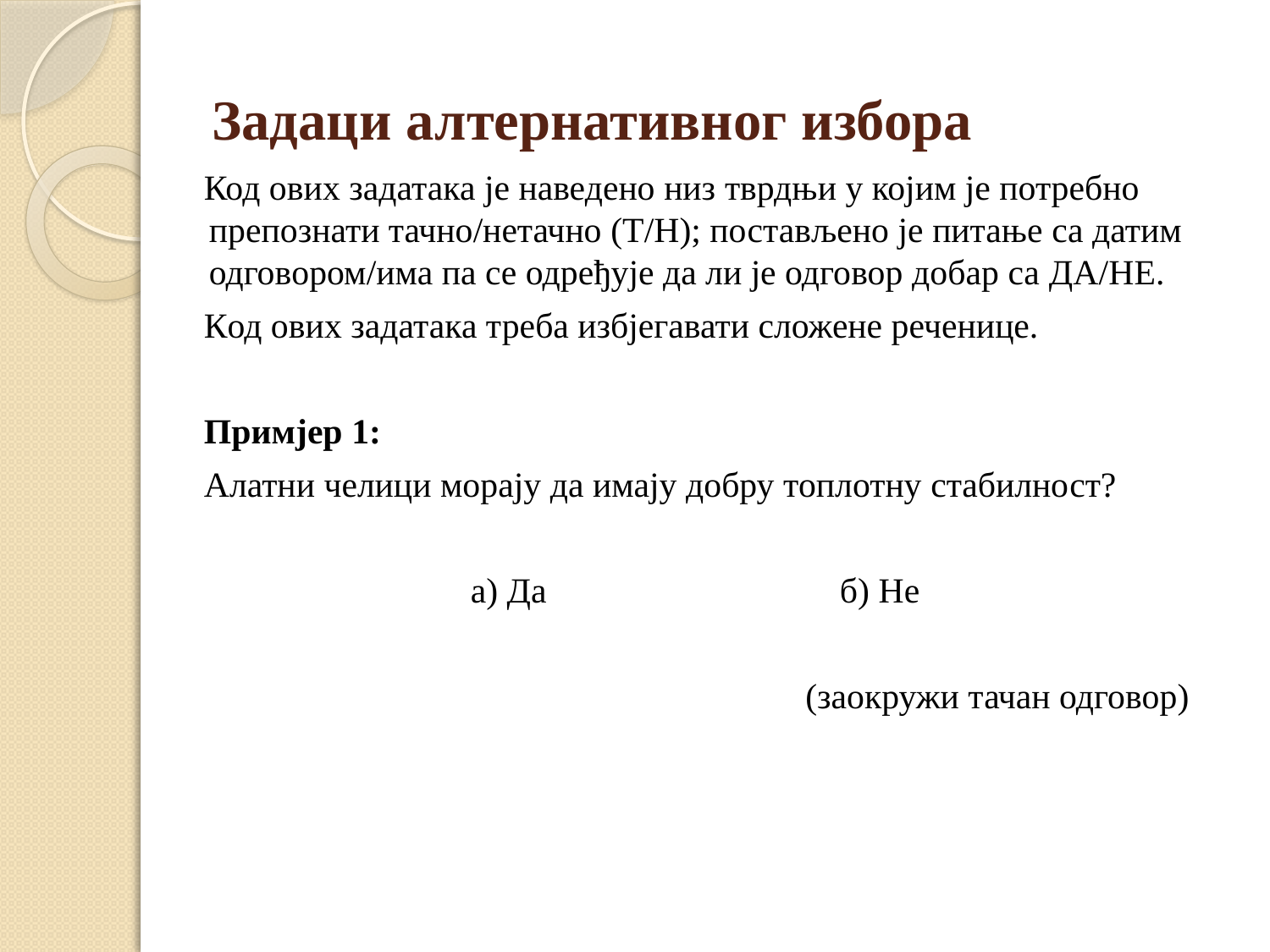

# Задаци алтернативног избора
Код ових задатака је наведено низ тврдњи у којим је потребно препознати тачно/нетачно (Т/Н); постављено је питање са датим одговором/има па се одређује да ли је одговор добар са ДА/НЕ.
Код ових задатака треба избјегавати сложене реченице.

Примјер 1:
Алатни челици морају да имају добру топлотну стабилност?

                              а) Да                                 б) Не

(заокружи тачан одговор)